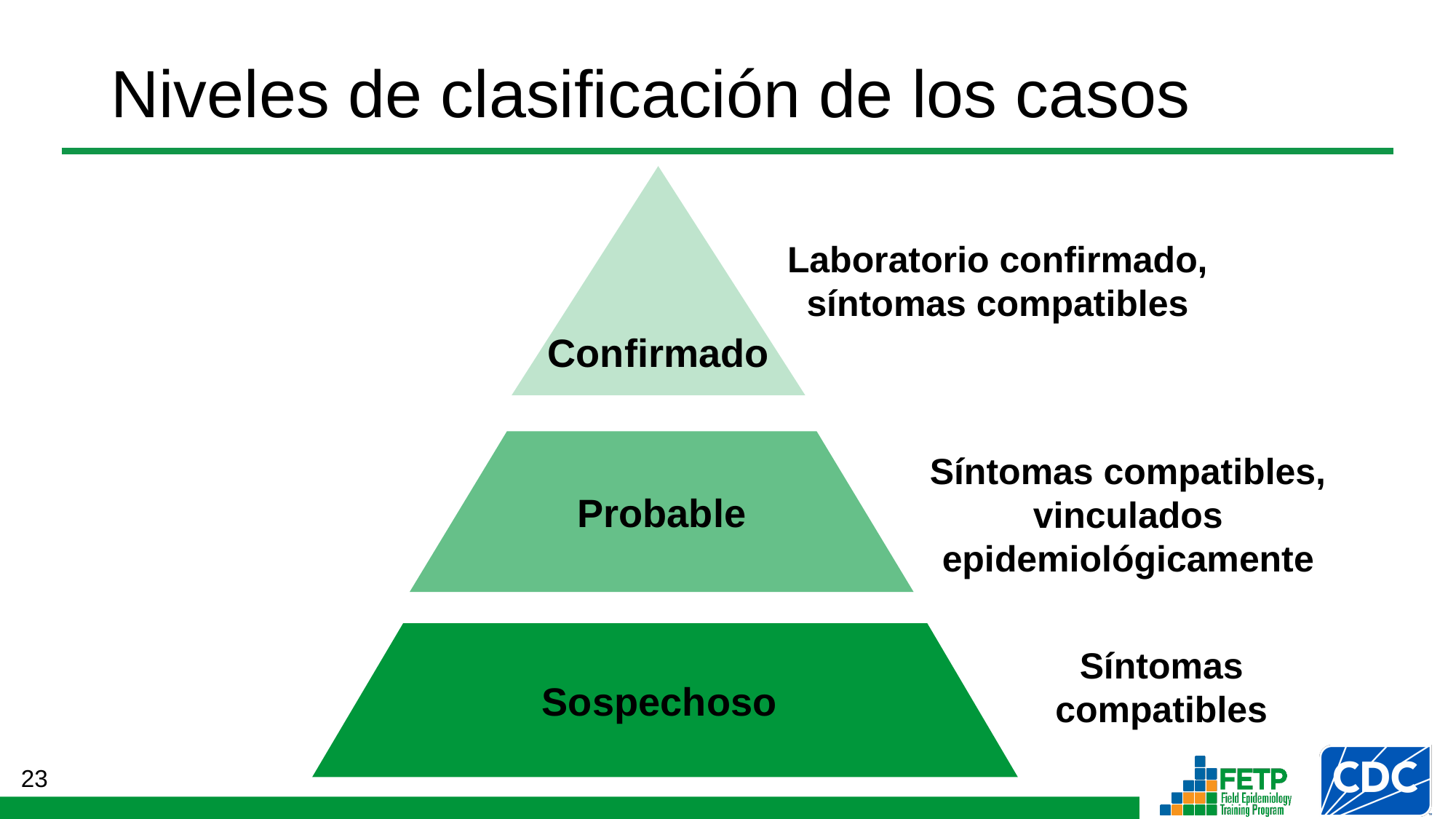

# Niveles de clasificación de los casos
Confirmado
Laboratorio confirmado,
síntomas compatibles
Probable
Síntomas compatibles,
vinculados epidemiológicamente
Sospechoso
Síntomas compatibles